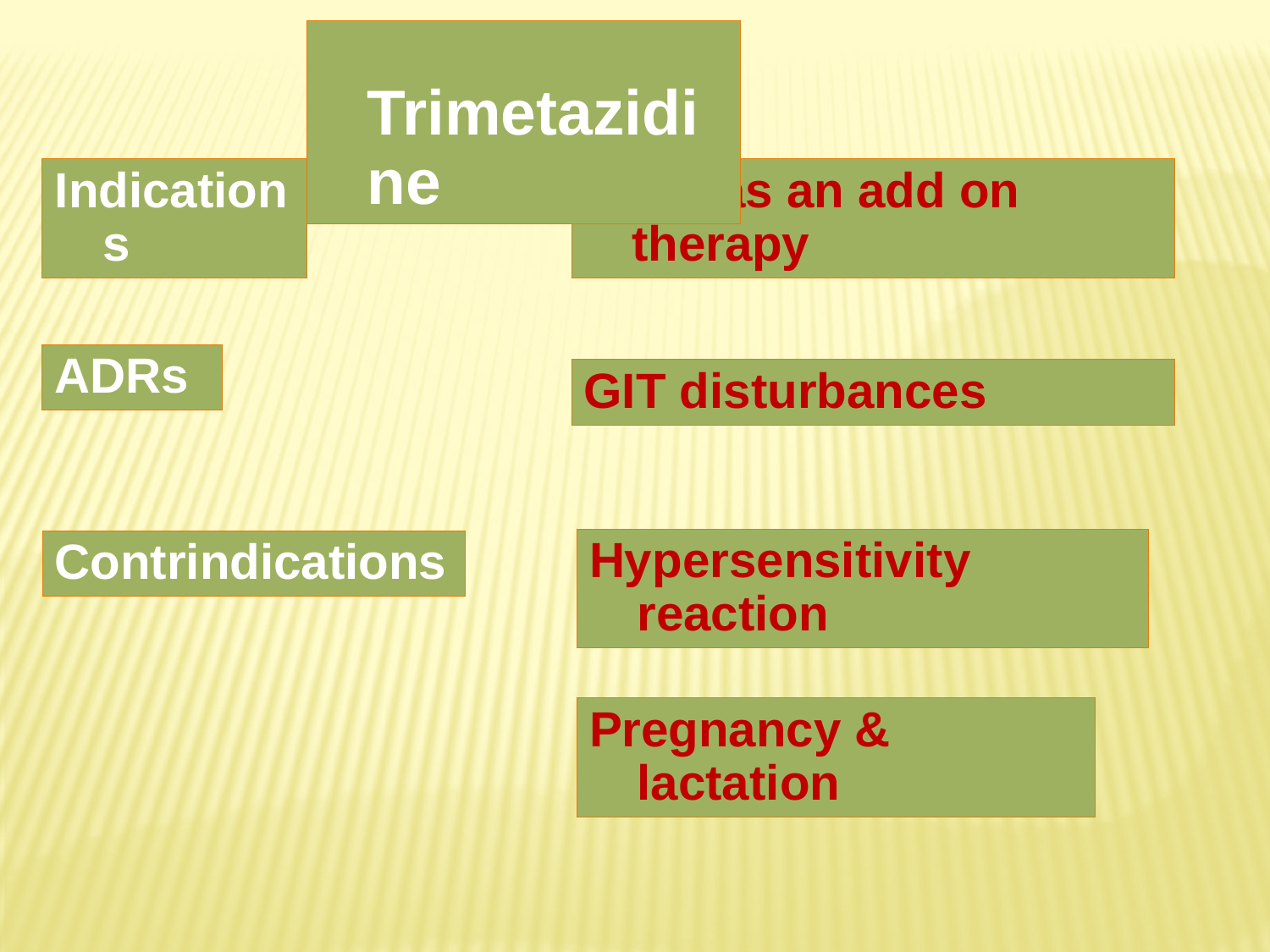

Trimetazidine
Indications
Used as an add on therapy
ADRs
GIT disturbances
Hypersensitivity reaction
Contrindications
Pregnancy & lactation